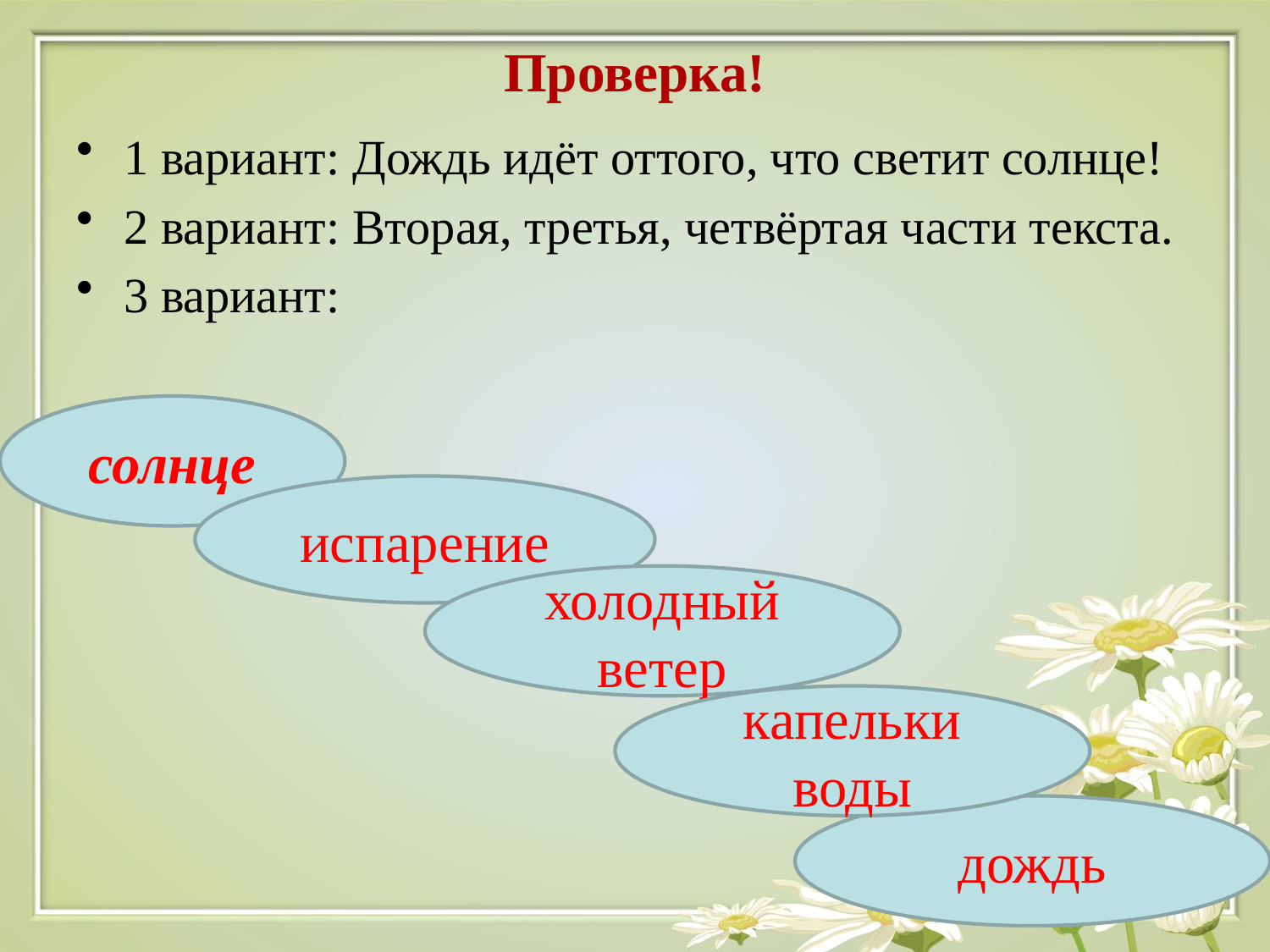

# Проверка!
1 вариант: Дождь идёт оттого, что светит солнце!
2 вариант: Вторая, третья, четвёртая части текста.
3 вариант:
солнце
испарение
холодный
ветер
капельки воды
дождь